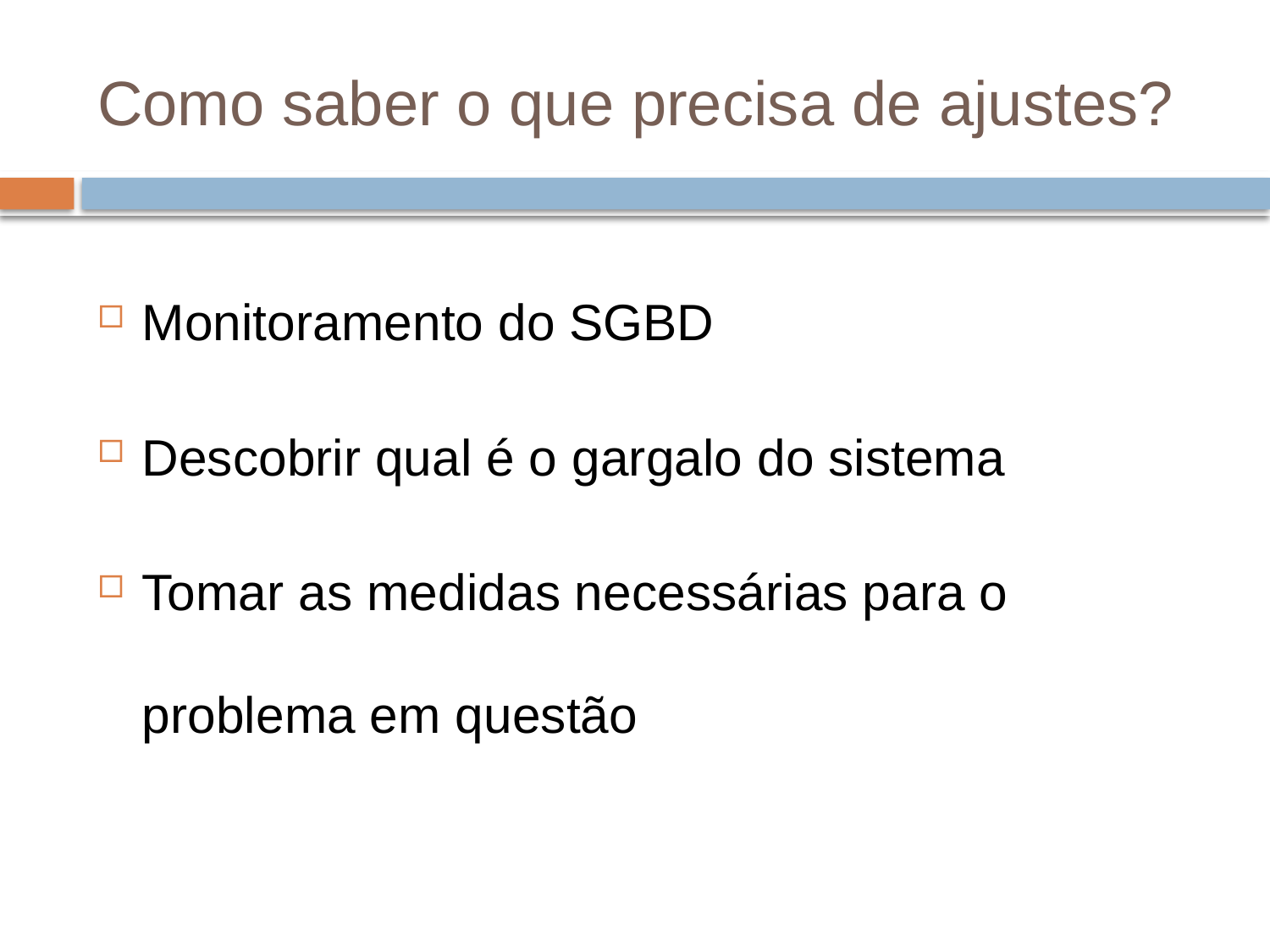

# Como saber o que precisa de ajustes?
Monitoramento do SGBD
Descobrir qual é o gargalo do sistema
Tomar as medidas necessárias para o problema em questão